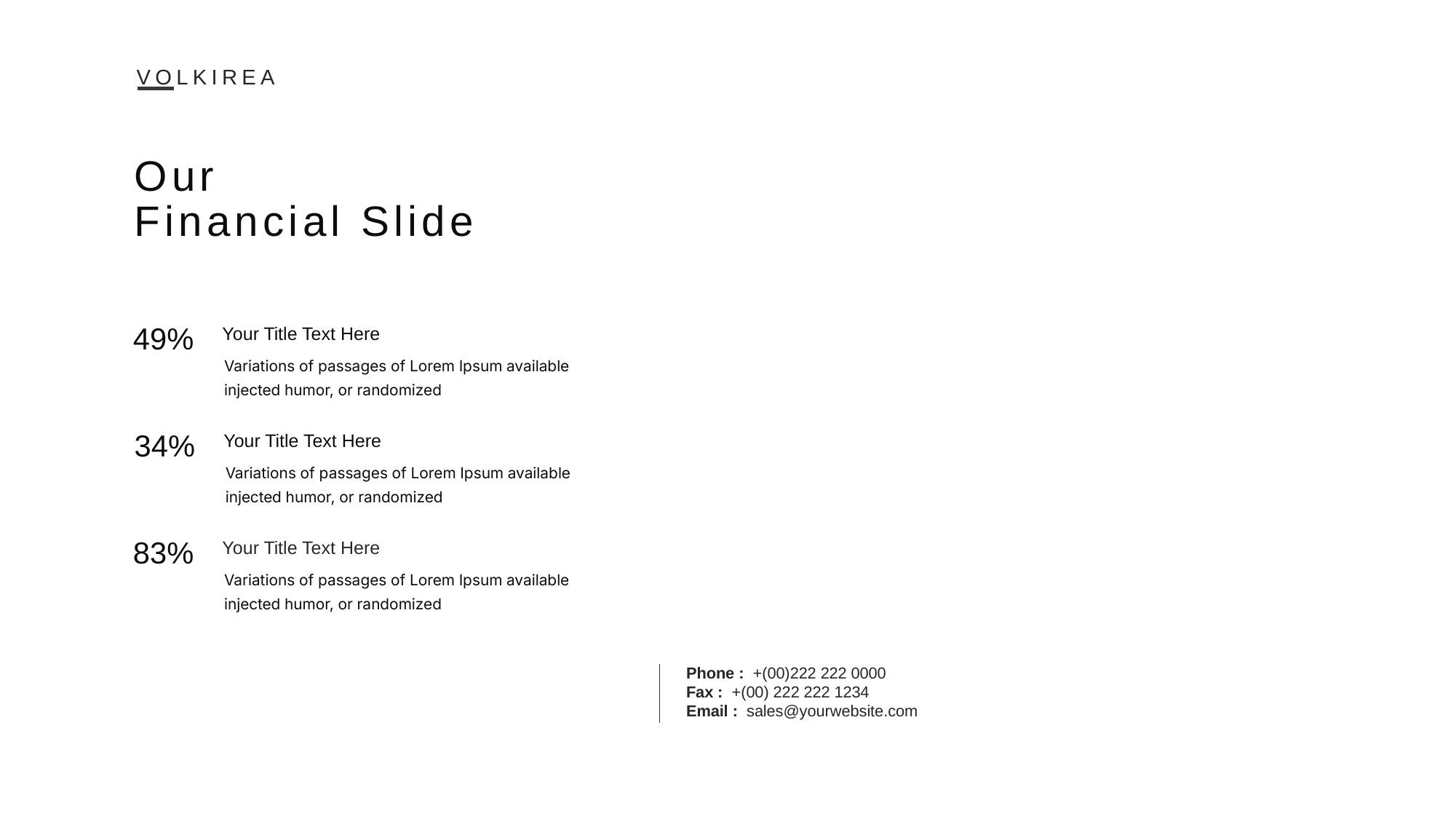

VOLKIREA
Our
Financial Slide
49%
Your Title Text Here
Variations of passages of Lorem Ipsum available injected humor, or randomized
34%
Your Title Text Here
Variations of passages of Lorem Ipsum available injected humor, or randomized
83%
Your Title Text Here
Variations of passages of Lorem Ipsum available injected humor, or randomized
Phone :  +(00)222 222 0000
Fax :  +(00) 222 222 1234
Email :  sales@yourwebsite.com